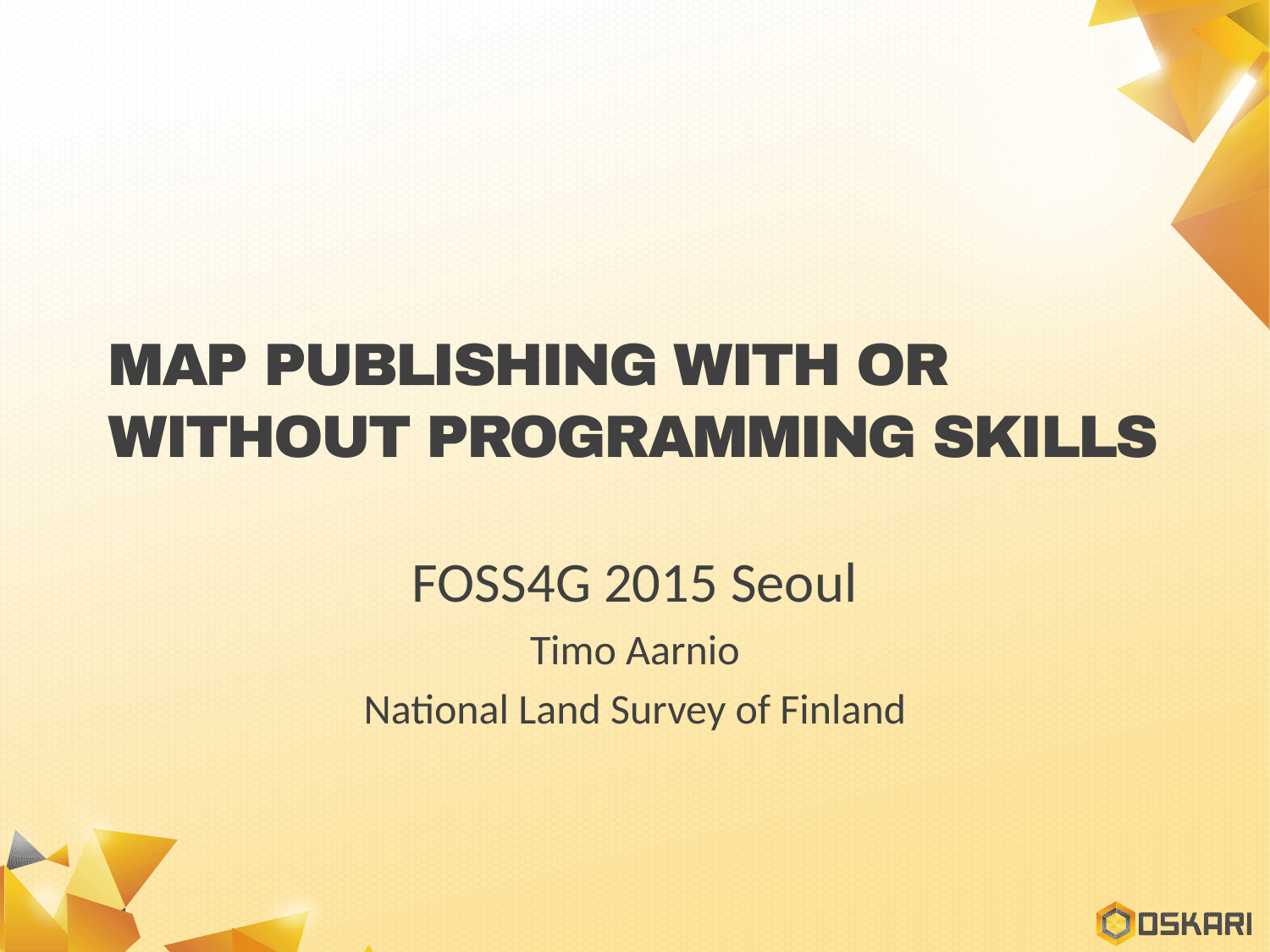

# Map publishing with or without programming skills
FOSS4G 2015 Seoul
Timo Aarnio
National Land Survey of Finland